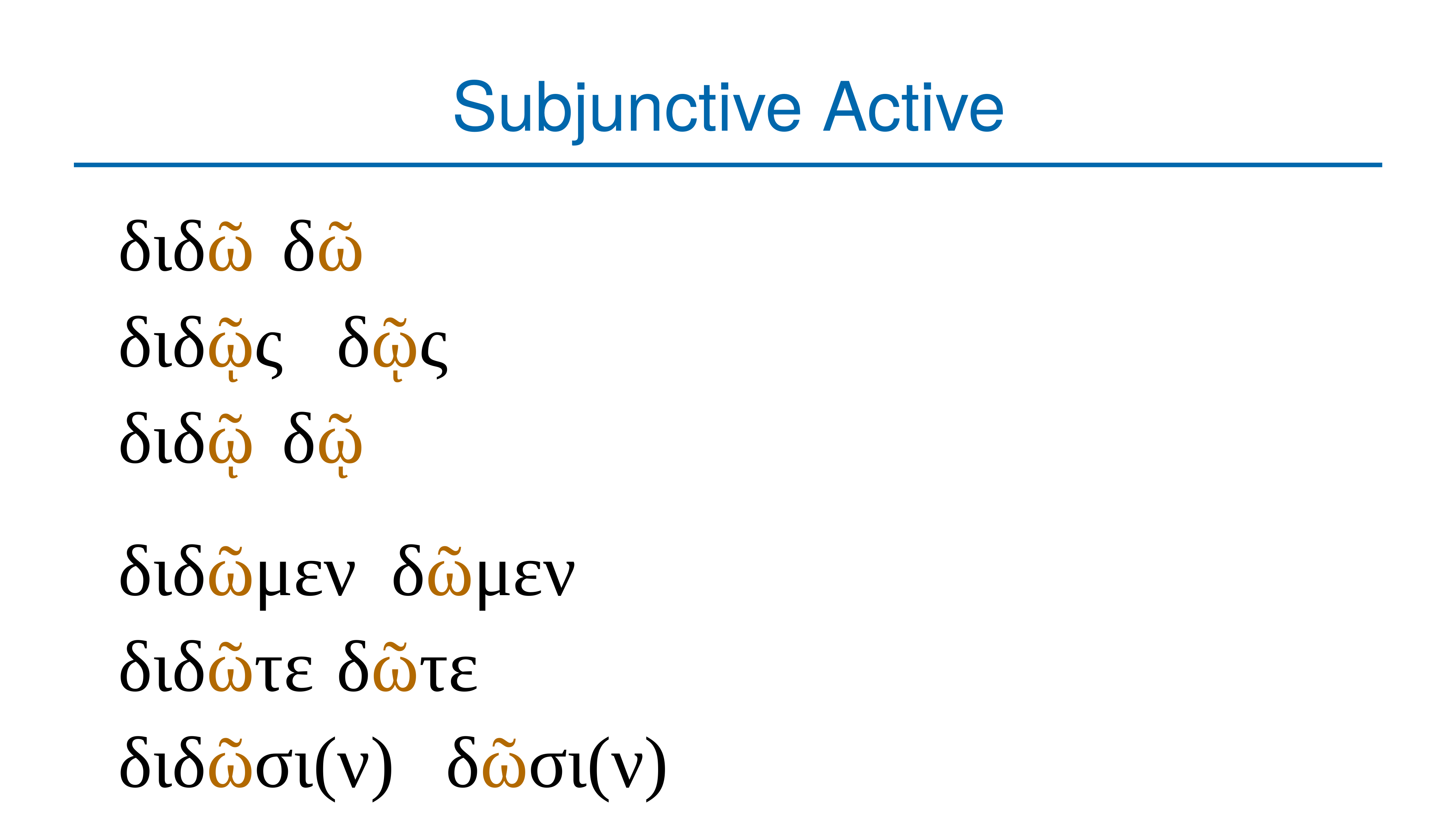

# Subjunctive Active
διδῶ	δῶ
διδῷς	δῷς
διδῷ	δῷ
διδῶμεν	δῶμεν
διδῶτε	δῶτε
διδῶσι(ν)	δῶσι(ν)